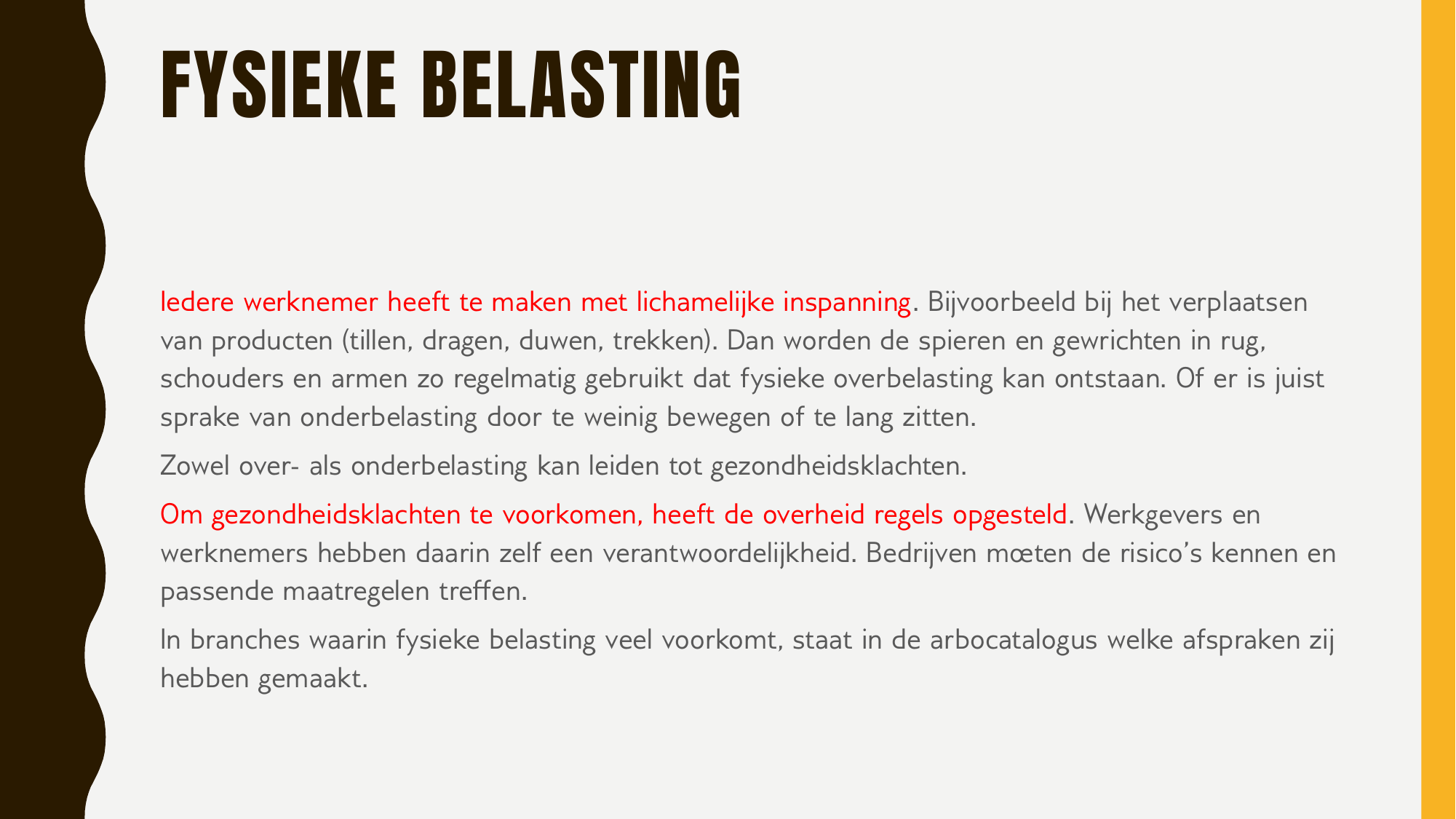

# Fysieke belasting
Iedere werknemer heeft te maken met lichamelijke inspanning. Bijvoorbeeld bij het verplaatsen van producten (tillen, dragen, duwen, trekken). Dan worden de spieren en gewrichten in rug, schouders en armen zo regelmatig gebruikt dat fysieke overbelasting kan ontstaan. Of er is juist sprake van onderbelasting door te weinig bewegen of te lang zitten.
Zowel over- als onderbelasting kan leiden tot gezondheidsklachten.
Om gezondheidsklachten te voorkomen, heeft de overheid regels opgesteld. Werkgevers en werknemers hebben daarin zelf een verantwoordelijkheid. Bedrijven moeten de risico’s kennen en passende maatregelen treffen.
In branches waarin fysieke belasting veel voorkomt, staat in de arbocatalogus welke afspraken zij hebben gemaakt.